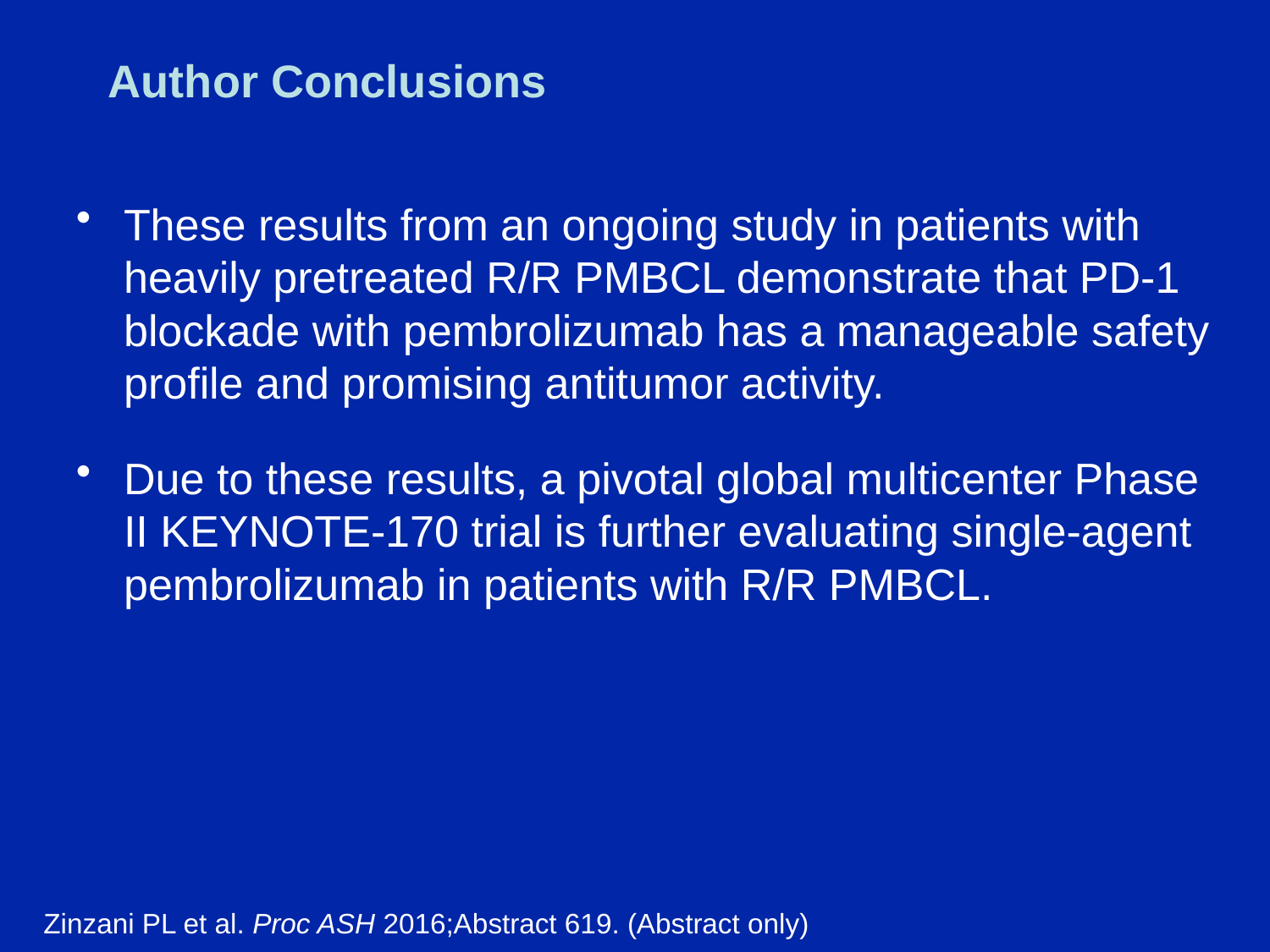

# Author Conclusions
These results from an ongoing study in patients with heavily pretreated R/R PMBCL demonstrate that PD-1 blockade with pembrolizumab has a manageable safety profile and promising antitumor activity.
Due to these results, a pivotal global multicenter Phase II KEYNOTE-170 trial is further evaluating single-agent pembrolizumab in patients with R/R PMBCL.
Zinzani PL et al. Proc ASH 2016;Abstract 619. (Abstract only)